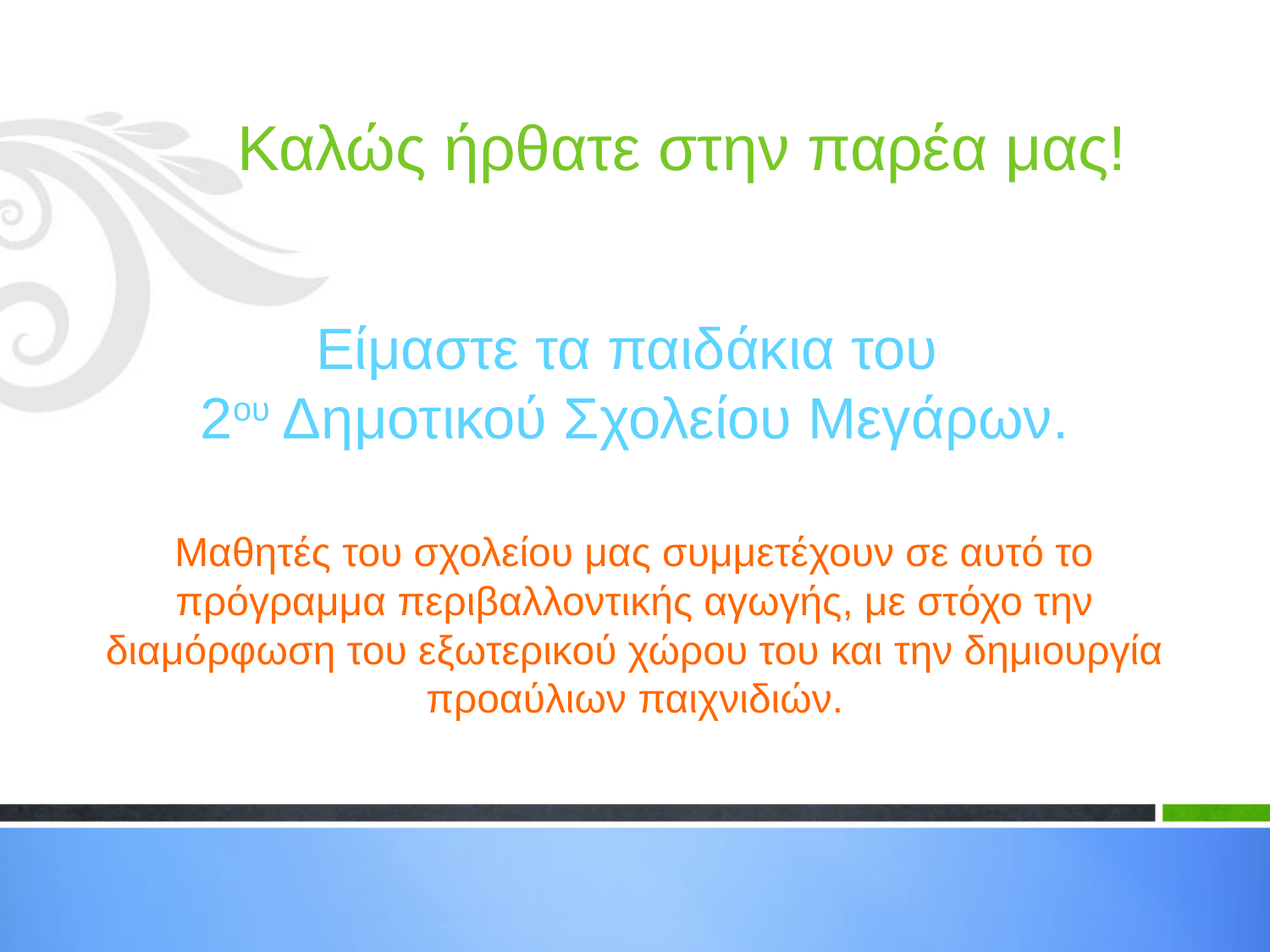

# Καλώς ήρθατε στην παρέα μας!
Είμαστε τα παιδάκια του
2ου Δημοτικού Σχολείου Μεγάρων.

Μαθητές του σχολείου μας συμμετέχουν σε αυτό το πρόγραμμα περιβαλλοντικής αγωγής, με στόχο την διαμόρφωση του εξωτερικού χώρου του και την δημιουργία προαύλιων παιχνιδιών.